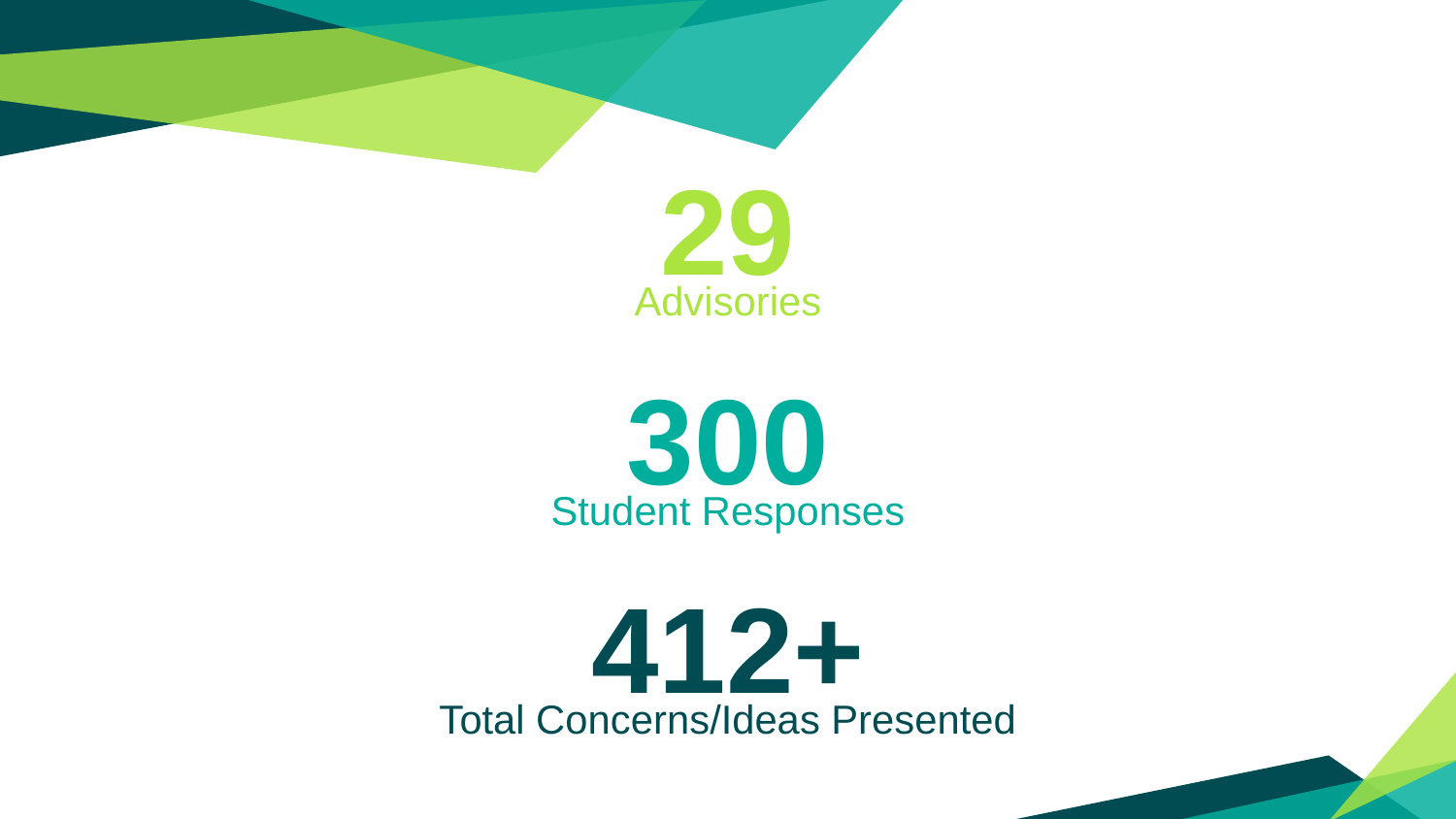

29
Advisories
300
Student Responses
412+
Total Concerns/Ideas Presented